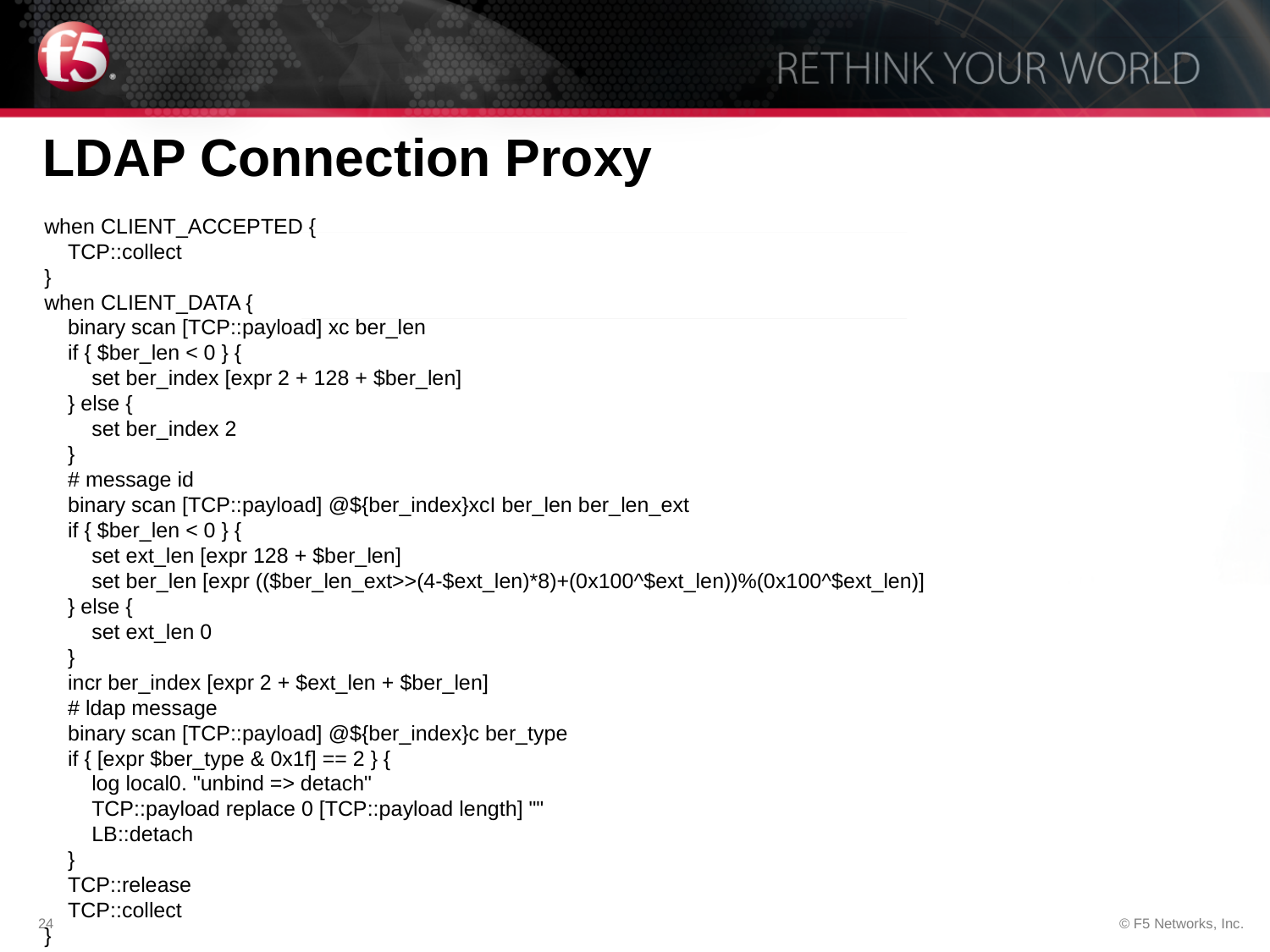

# LDAP Connection Proxy
when CLIENT_ACCEPTED {
    TCP::collect
}
when CLIENT_DATA {
    binary scan [TCP::payload] xc ber_len
    if { $ber_len < 0 } {
        set ber_index [expr 2 + 128 + $ber_len]
    } else {
        set ber_index 2
    }
    # message id
    binary scan [TCP::payload] @${ber_index}xcI ber_len ber_len_ext
    if { $ber_len < 0 } {
        set ext_len [expr 128 + $ber_len]
        set ber_len [expr (($ber_len_ext>>(4-$ext_len)*8)+(0x100^$ext_len))%(0x100^$ext_len)]
    } else {
        set ext_len 0
    }
    incr ber_index [expr 2 + $ext_len + $ber_len]
    # ldap message
    binary scan [TCP::payload] @${ber_index}c ber_type
    if { [expr $ber_type & 0x1f] == 2 } {
        log local0. "unbind => detach"
        TCP::payload replace 0 [TCP::payload length] ""
        LB::detach
    }
    TCP::release
    TCP::collect
}